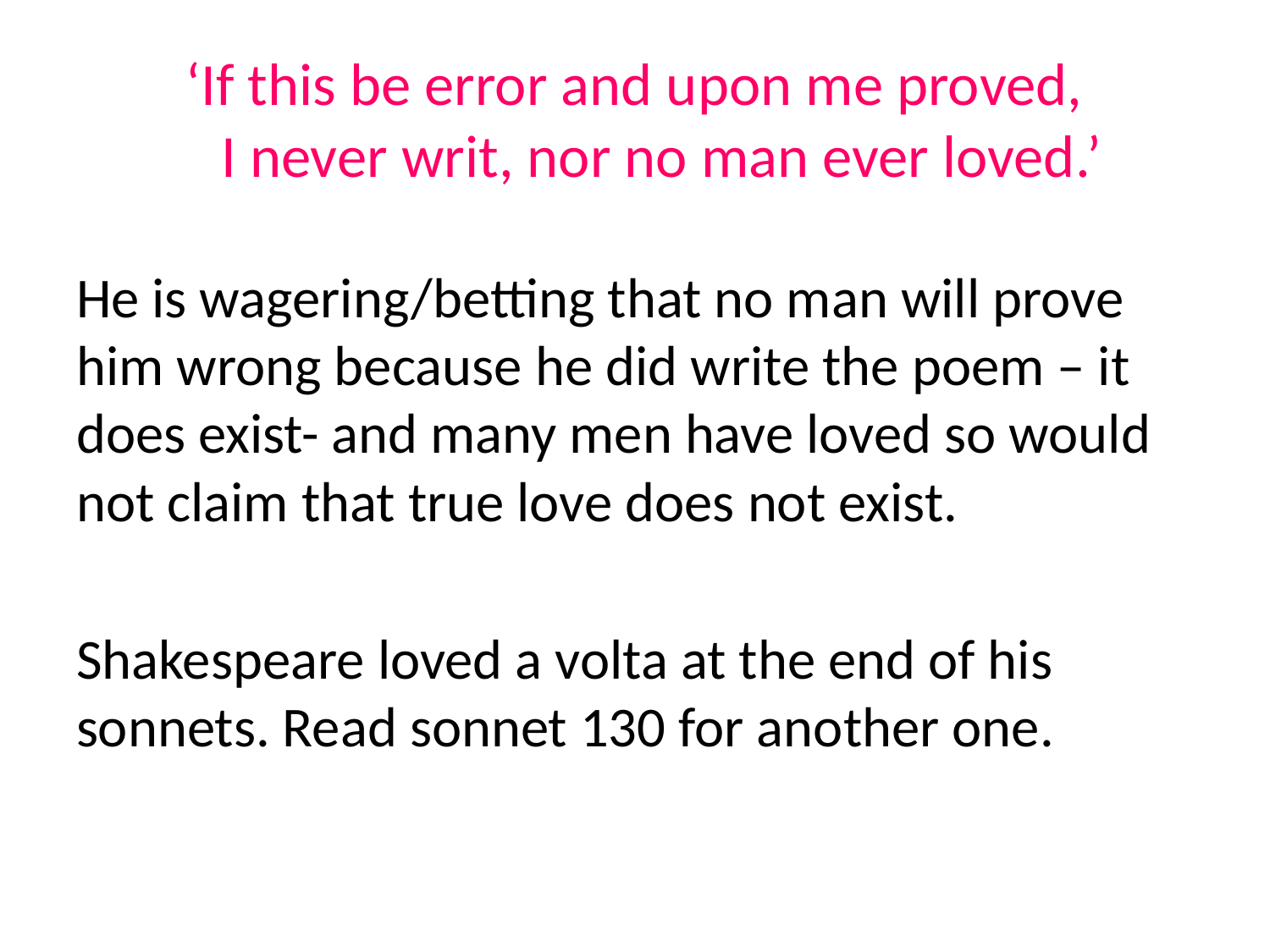

# ‘If this be error and upon me proved,      I never writ, nor no man ever loved.’

He is wagering/betting that no man will prove him wrong because he did write the poem – it does exist- and many men have loved so would not claim that true love does not exist.

Shakespeare loved a volta at the end of his sonnets. Read sonnet 130 for another one.